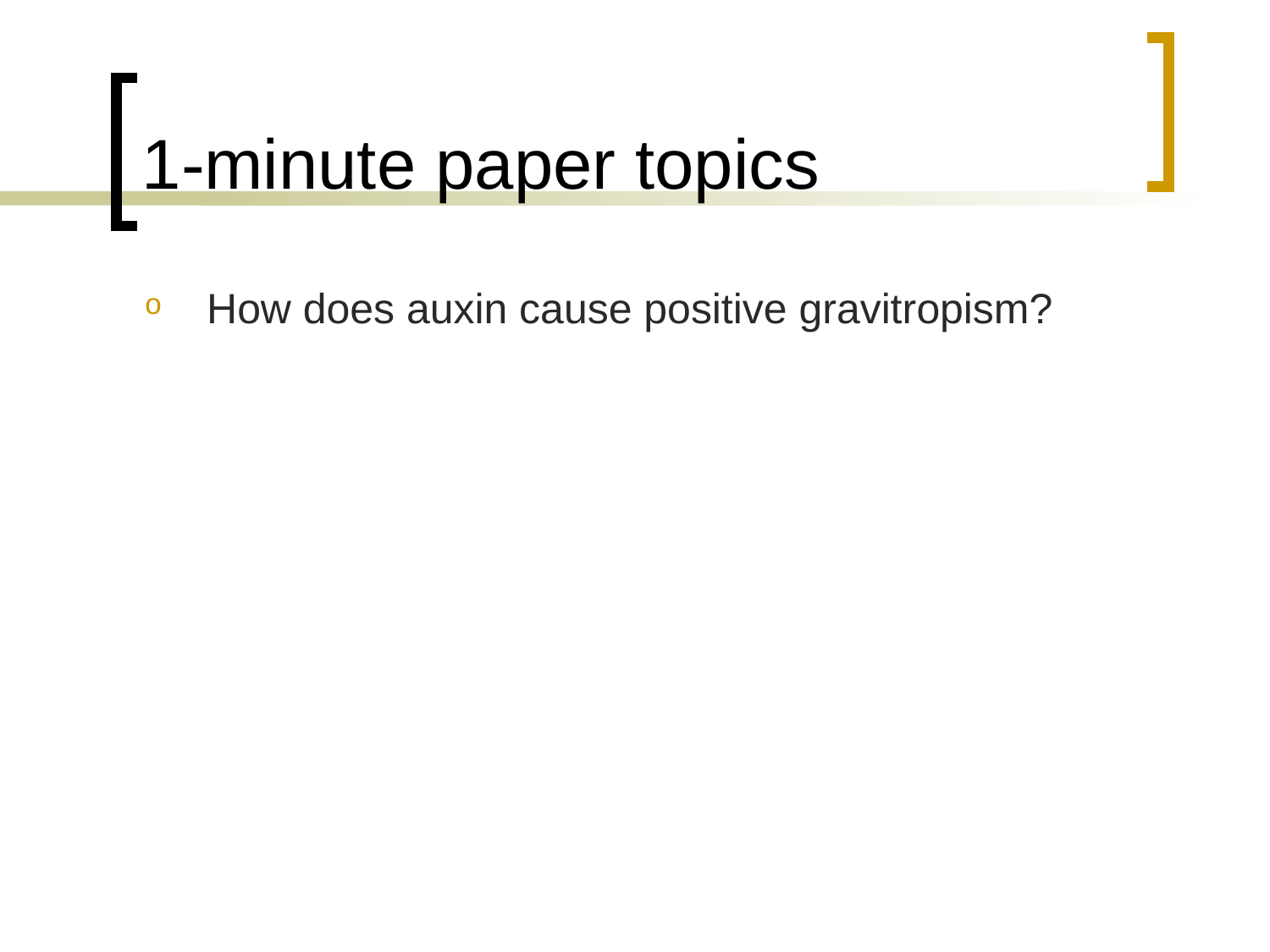

# 1-minute paper topics
How does auxin cause positive gravitropism?